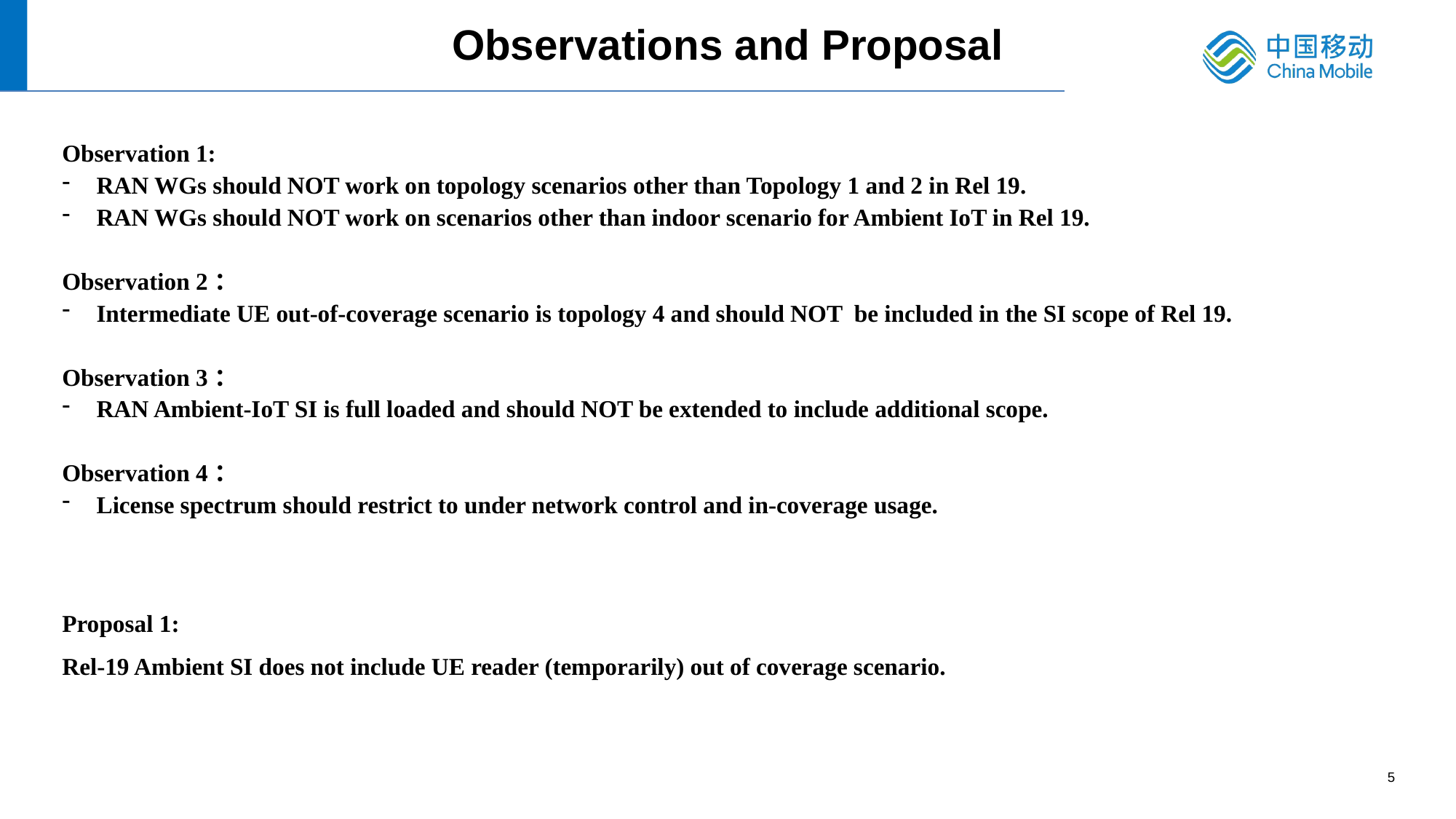

Observations and Proposal
Observation 1:
RAN WGs should NOT work on topology scenarios other than Topology 1 and 2 in Rel 19.
RAN WGs should NOT work on scenarios other than indoor scenario for Ambient IoT in Rel 19.

Observation 2：
Intermediate UE out-of-coverage scenario is topology 4 and should NOT  be included in the SI scope of Rel 19.

Observation 3：
RAN Ambient-IoT SI is full loaded and should NOT be extended to include additional scope.

Observation 4：
License spectrum should restrict to under network control and in-coverage usage.

Proposal 1:
Rel-19 Ambient SI does not include UE reader (temporarily) out of coverage scenario.

5